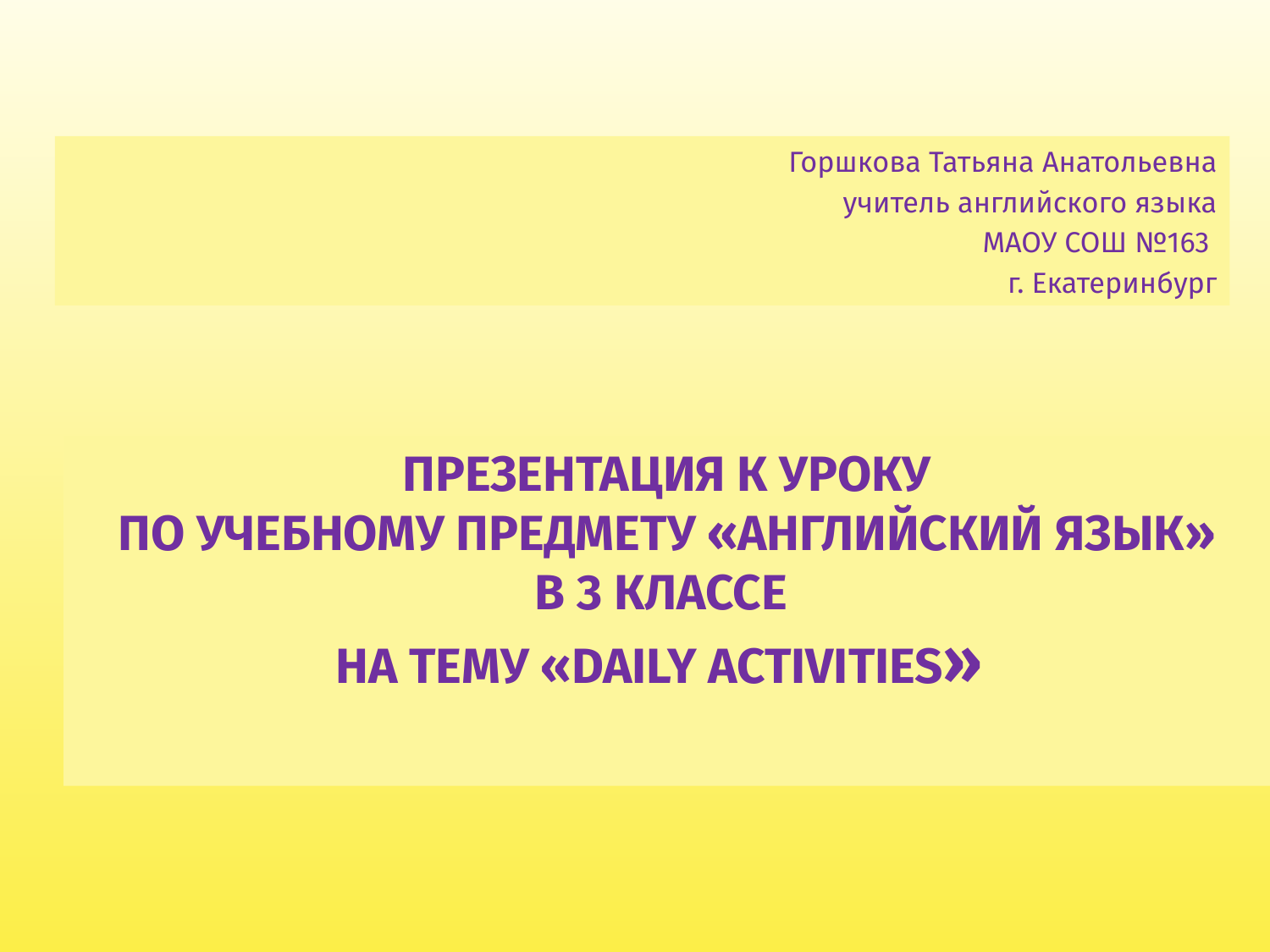

Горшкова Татьяна Анатольевна
учитель английского языка
МАОУ СОШ №163
г. Екатеринбург
# Презентация к уроку по учебному предмету «Английский язык» в 3 классе на тему «Daily Activities»